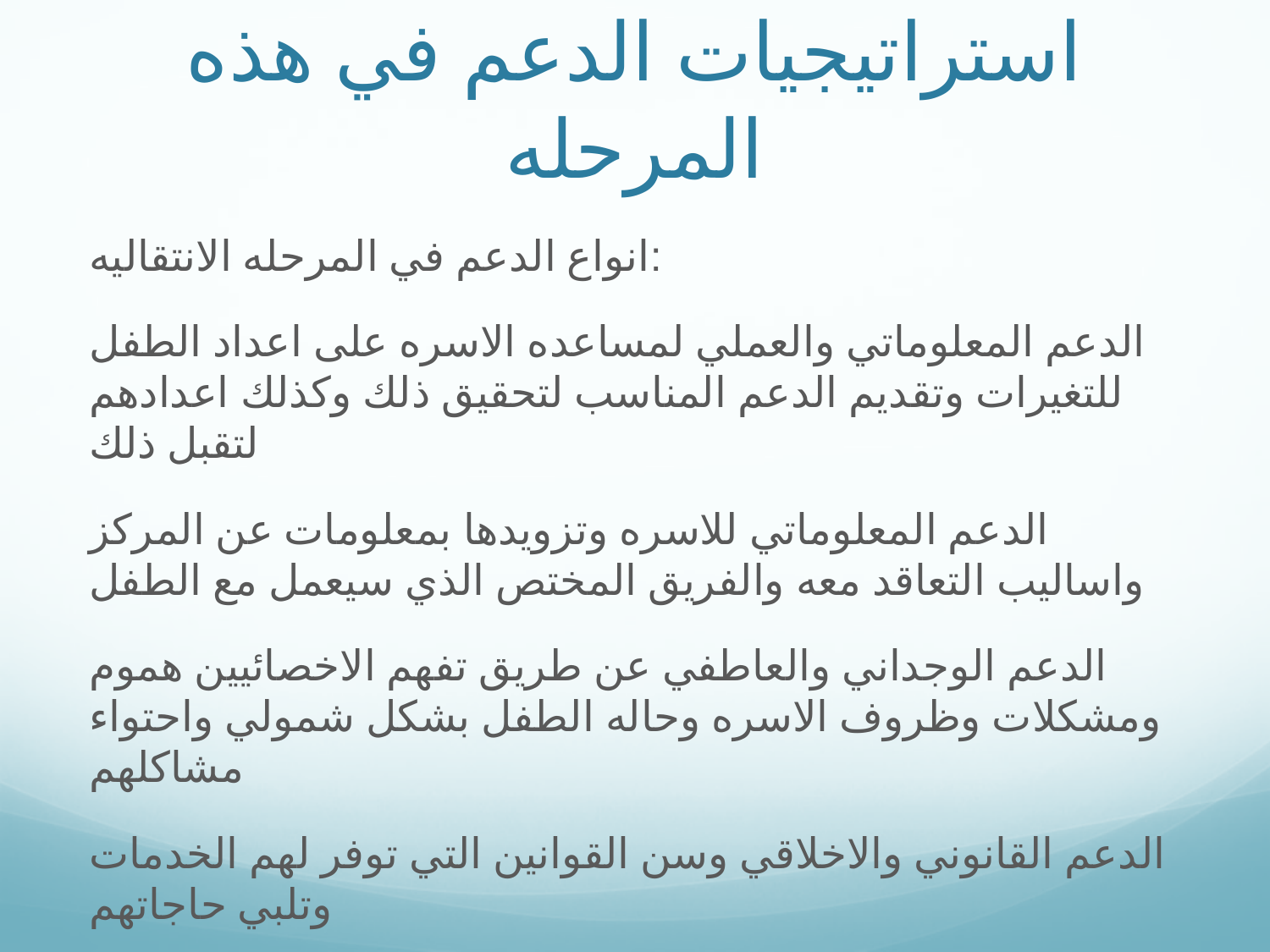

# استراتيجيات الدعم في هذه المرحله
انواع الدعم في المرحله الانتقاليه:
الدعم المعلوماتي والعملي لمساعده الاسره على اعداد الطفل للتغيرات وتقديم الدعم المناسب لتحقيق ذلك وكذلك اعدادهم لتقبل ذلك
الدعم المعلوماتي للاسره وتزويدها بمعلومات عن المركز واساليب التعاقد معه والفريق المختص الذي سيعمل مع الطفل
الدعم الوجداني والعاطفي عن طريق تفهم الاخصائيين هموم ومشكلات وظروف الاسره وحاله الطفل بشكل شمولي واحتواء مشاكلهم
الدعم القانوني والاخلاقي وسن القوانين التي توفر لهم الخدمات وتلبي حاجاتهم